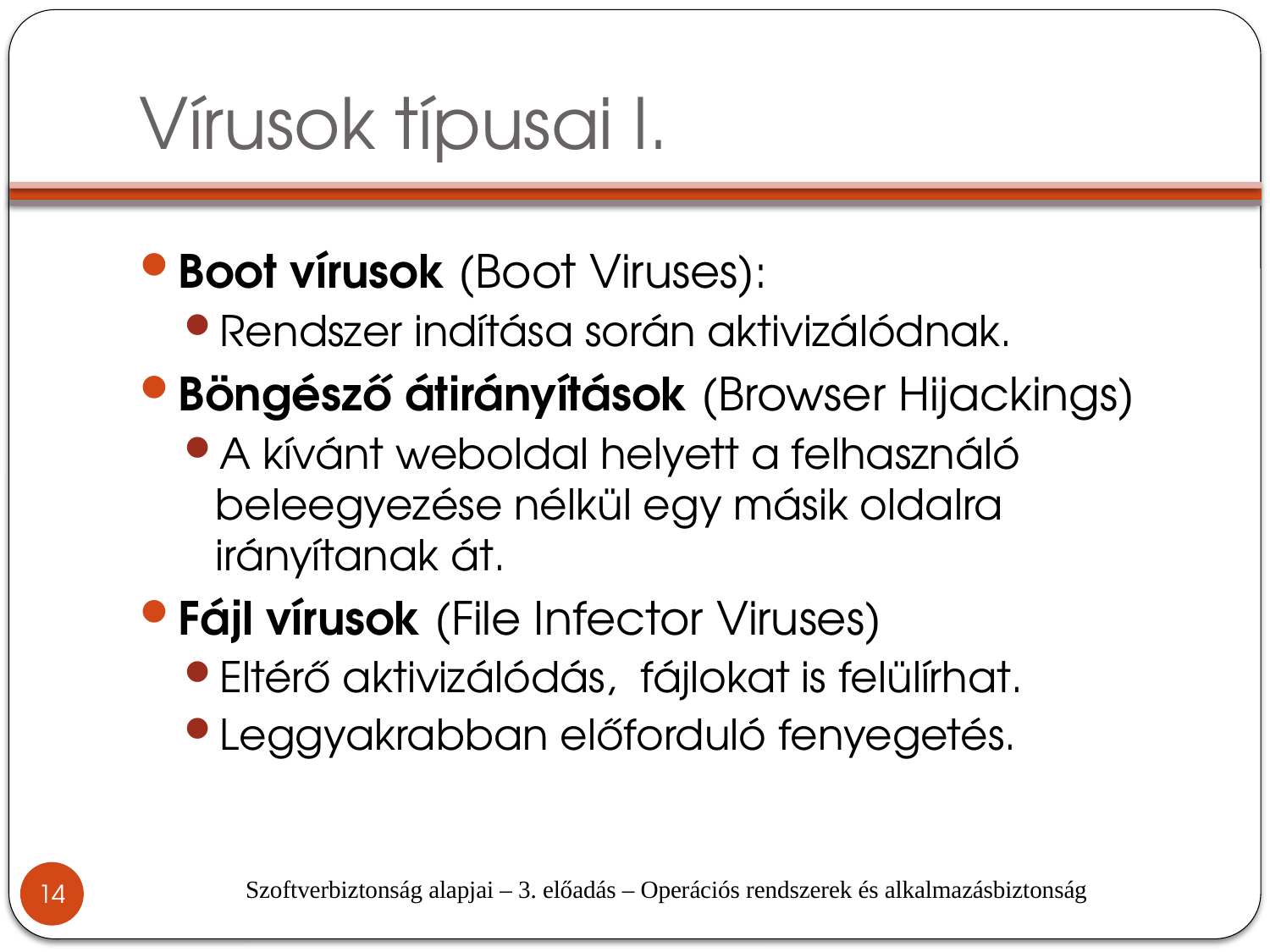

# Vírusok típusai I.
Boot vírusok (Boot Viruses):
Rendszer indítása során aktivizálódnak.
Böngésző átirányítások (Browser Hijackings)
A kívánt weboldal helyett a felhasználó beleegyezése nélkül egy másik oldalra irányítanak át.
Fájl vírusok (File Infector Viruses)
Eltérő aktivizálódás,  fájlokat is felülírhat.
Leggyakrabban előforduló fenyegetés.

Szoftverbiztonság alapjai – 3. előadás – Operációs rendszerek és alkalmazásbiztonság
14